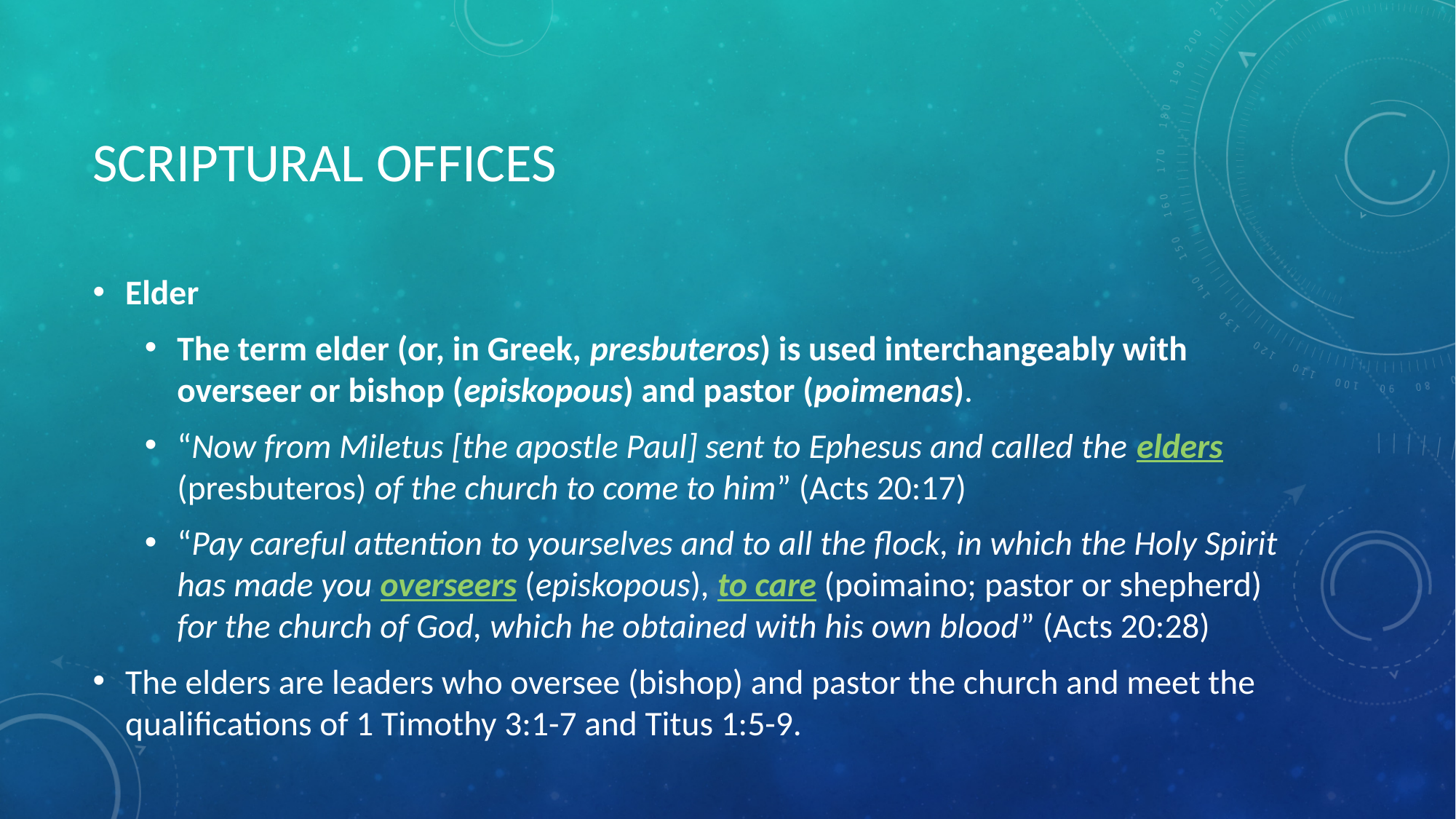

# Scriptural Offices
Elder
The term elder (or, in Greek, presbuteros) is used interchangeably with overseer or bishop (episkopous) and pastor (poimenas).
“Now from Miletus [the apostle Paul] sent to Ephesus and called the elders (presbuteros) of the church to come to him” (Acts 20:17)
“Pay careful attention to yourselves and to all the flock, in which the Holy Spirit has made you overseers (episkopous), to care (poimaino; pastor or shepherd) for the church of God, which he obtained with his own blood” (Acts 20:28)
The elders are leaders who oversee (bishop) and pastor the church and meet the qualifications of 1 Timothy 3:1-7 and Titus 1:5-9.